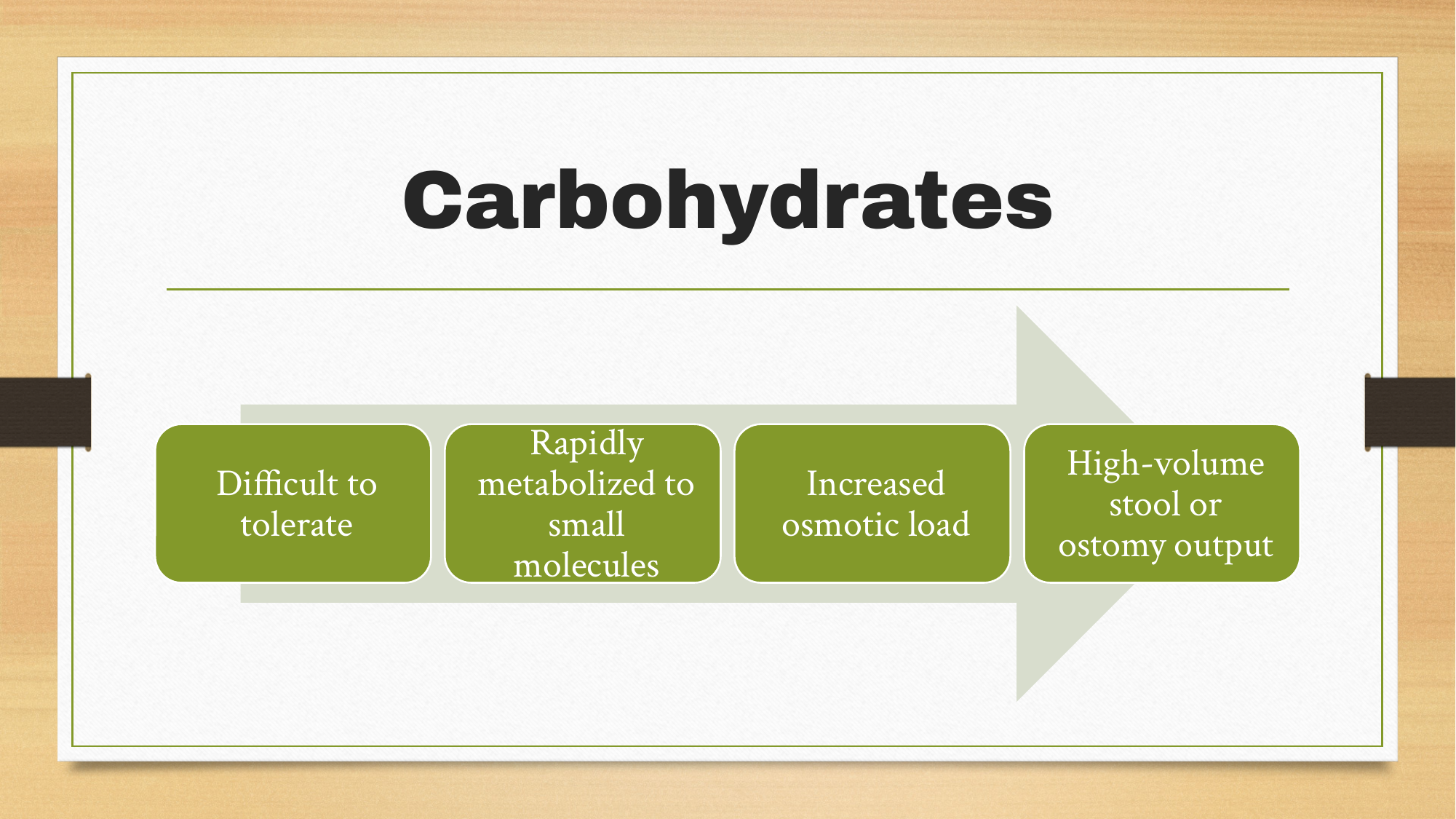

# Carbohydrates
Difficult to tolerate
Rapidly metabolized to small molecules
Increased osmotic load
High-volume stool or ostomy output